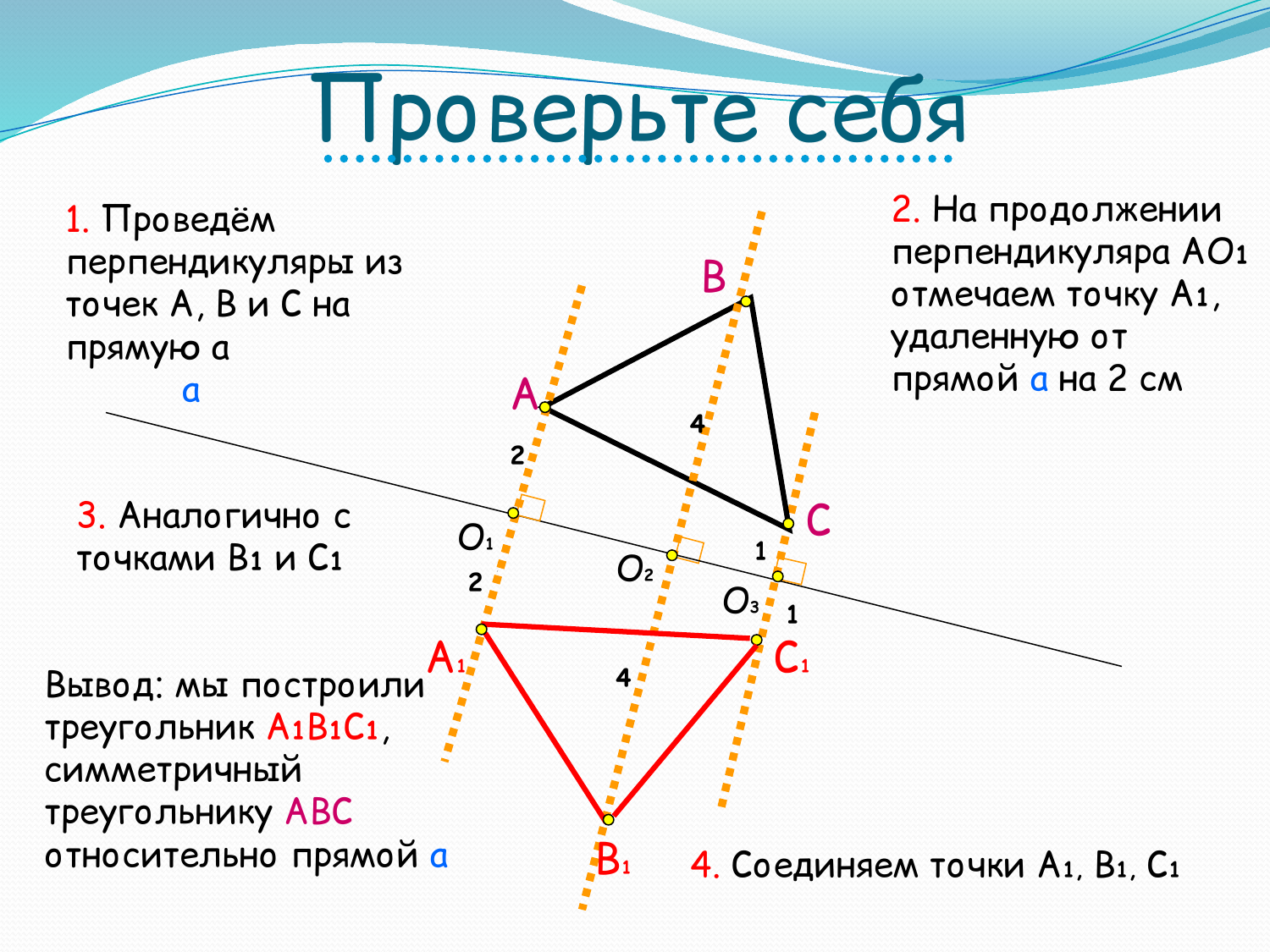

# Проверьте себя

2. На продолжении перпендикуляра АО1 отмечаем точку А1, удаленную от прямой а на 2 см
1. Проведём перпендикуляры из точек А, В и С на прямую а

B

а
А

4

2
3. Аналогично с точками В1 и С1
C

О1

1
O2

2

O3

1
А1

C1

Вывод: мы построили треугольник А1В1С1, симметричный треугольнику АВС относительно прямой а

4

B1
4. Соединяем точки А1, В1, С1